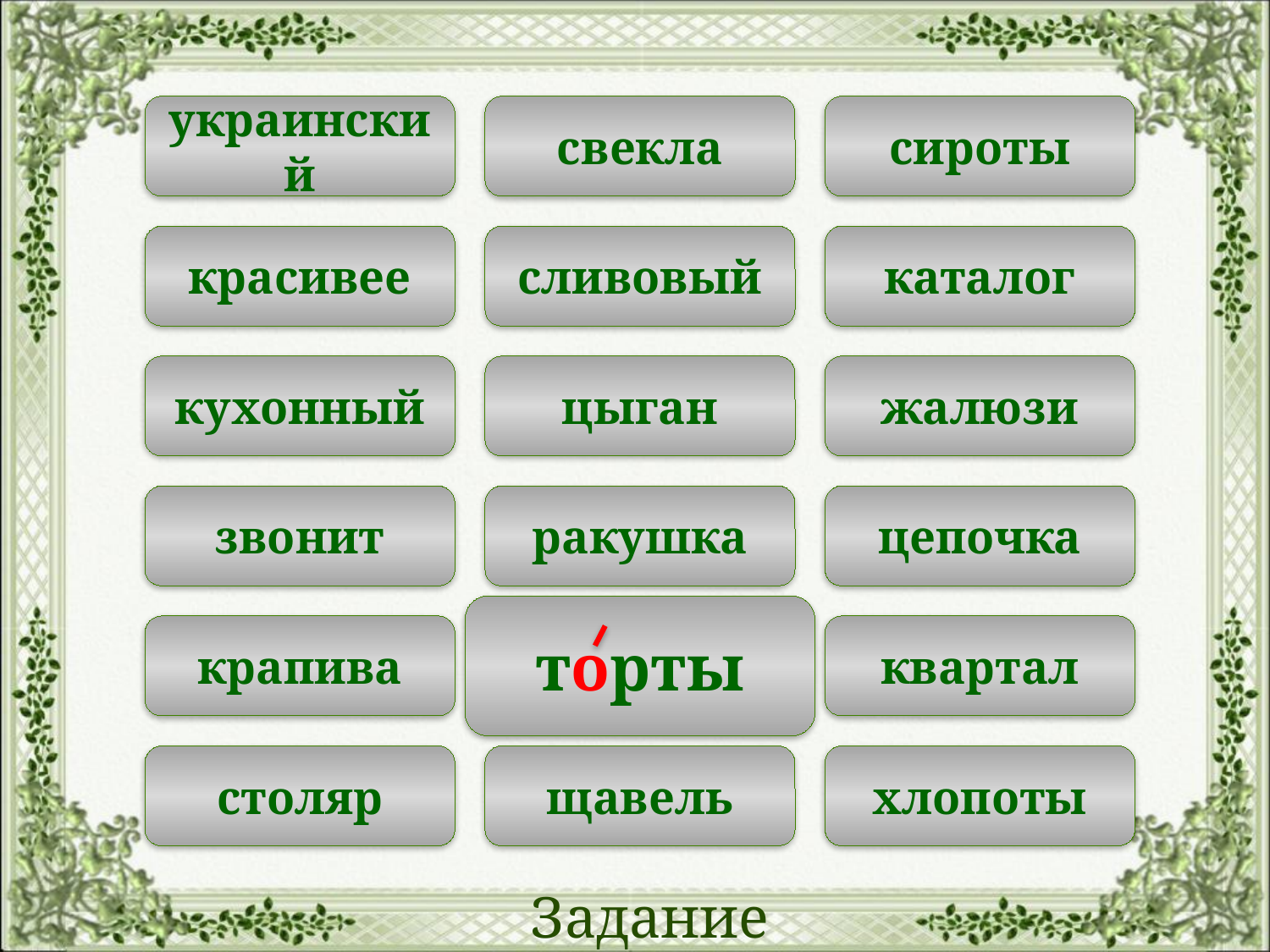

украинский
свекла
сироты
красивее
сливовый
каталог
кухонный
цыган
жалюзи
звонит
ракушка
цепочка
торты
крапива
квартал
столяр
щавель
хлопоты
Задание